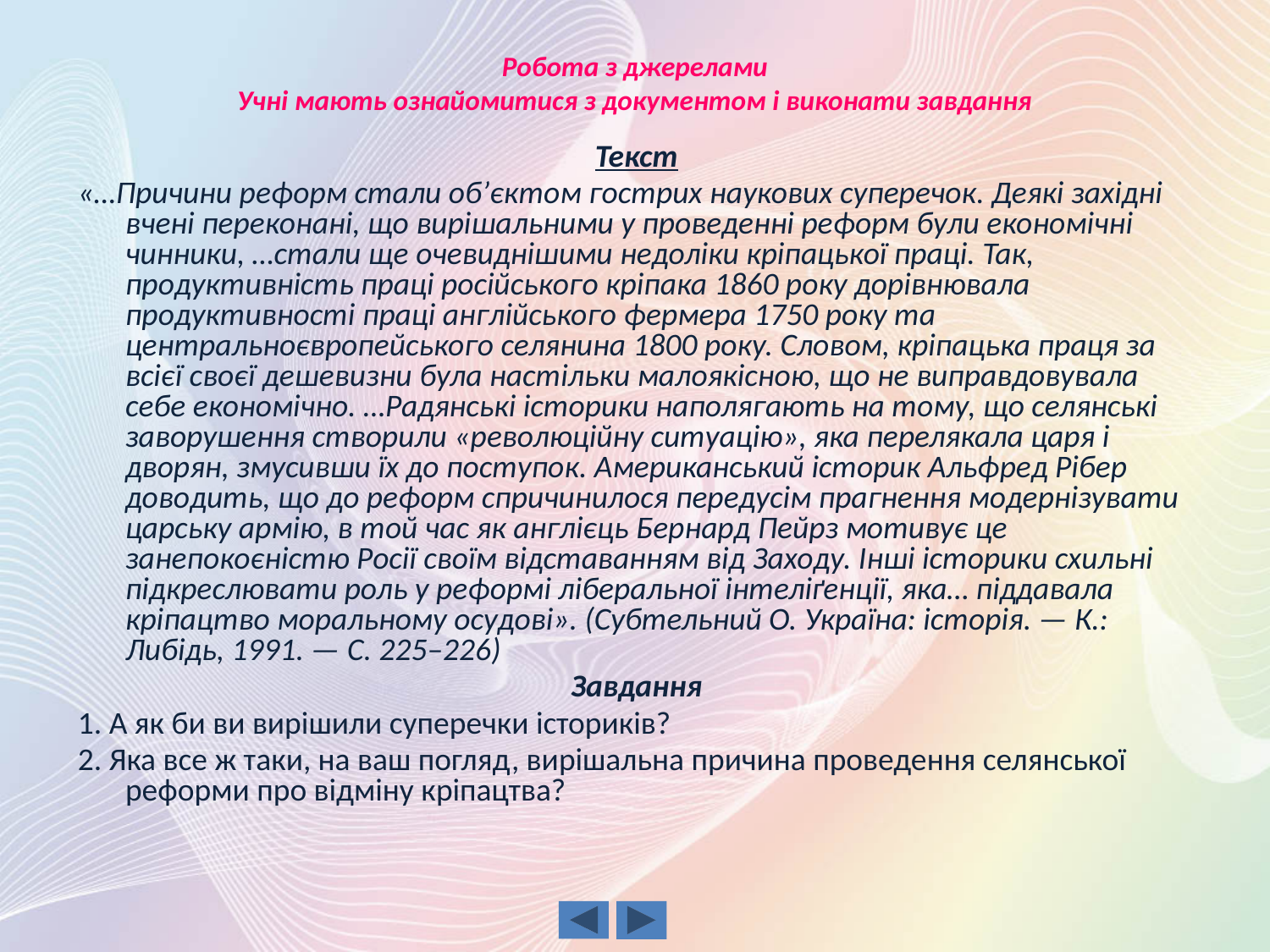

# Робота з джерелами Учні мають ознайомитися з документом і виконати завдання
Текст
«…Причини реформ стали об’єктом гострих наукових суперечок. Деякі західні вчені переконані, що вирішальними у проведенні реформ були економічні чинники, …стали ще очевиднішими недоліки кріпацької праці. Так, продуктивність праці російського кріпака 1860 року дорівнювала продуктивності праці англійського фермера 1750 року та центральноєвропейського селянина 1800 року. Словом, кріпацька праця за всієї своєї дешевизни була настільки малоякісною, що не виправдовувала себе економічно. …Радянські історики наполягають на тому, що селянські заворушення створили «революційну ситуацію», яка перелякала царя і дворян, змусивши їх до поступок. Американський історик Альфред Рібер доводить, що до реформ спричинилося передусім прагнення модернізувати царську армію, в той час як англієць Бернард Пейрз мотивує це занепокоєністю Росії своїм відставанням від Заходу. Інші історики схильні підкреслювати роль у реформі ліберальної інтеліґенції, яка… піддавала кріпацтво моральному осудові». (Субтельний О. Україна: історія. — К.: Либідь, 1991. — С. 225–226)
Завдання
1. А як би ви вирішили суперечки істориків?
2. Яка все ж таки, на ваш погляд, вирішальна причина проведення селянської реформи про відміну кріпацтва?